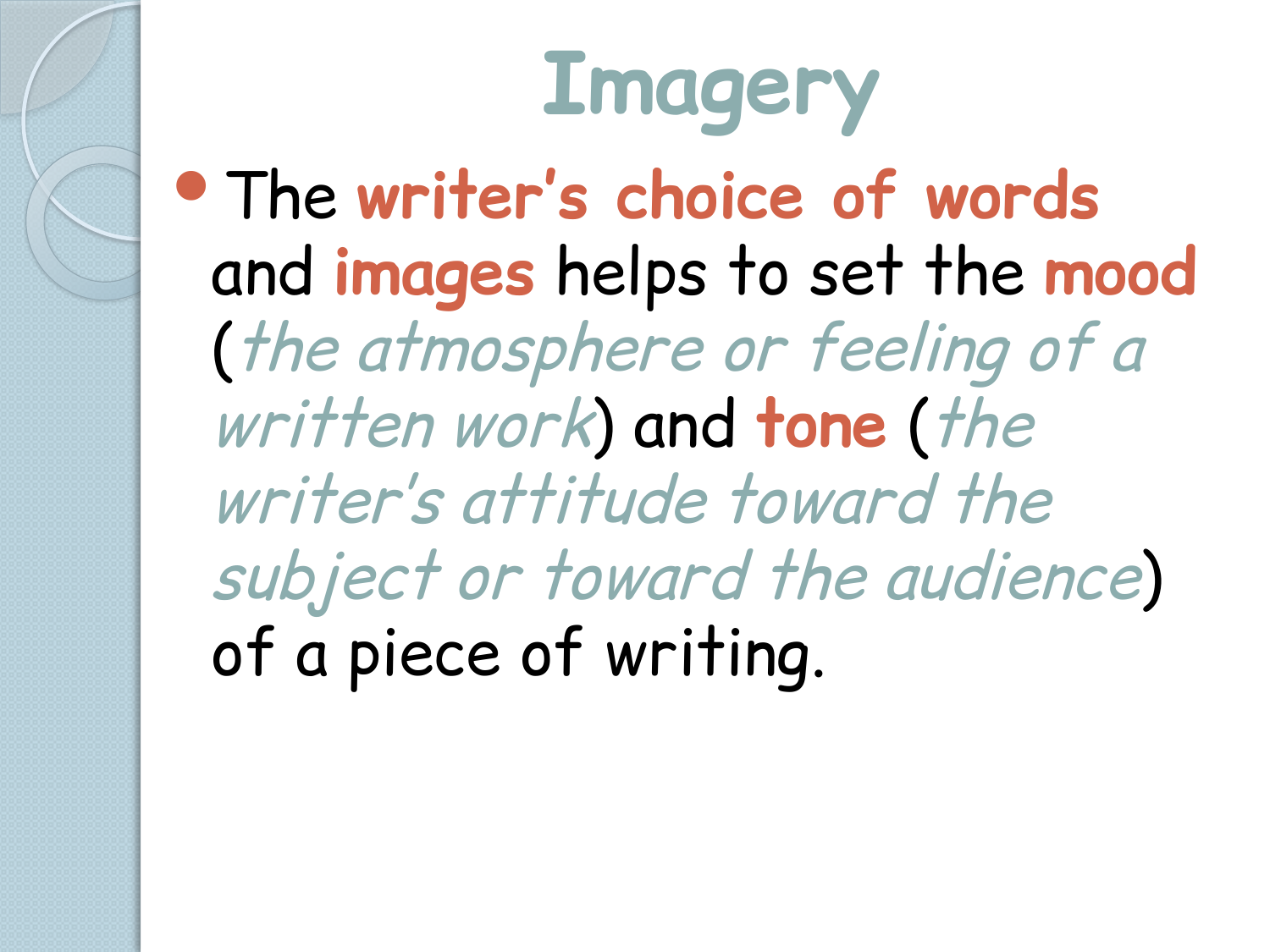

# Imagery
The writer’s choice of words and images helps to set the mood (the atmosphere or feeling of a written work) and tone (the writer’s attitude toward the subject or toward the audience) of a piece of writing.